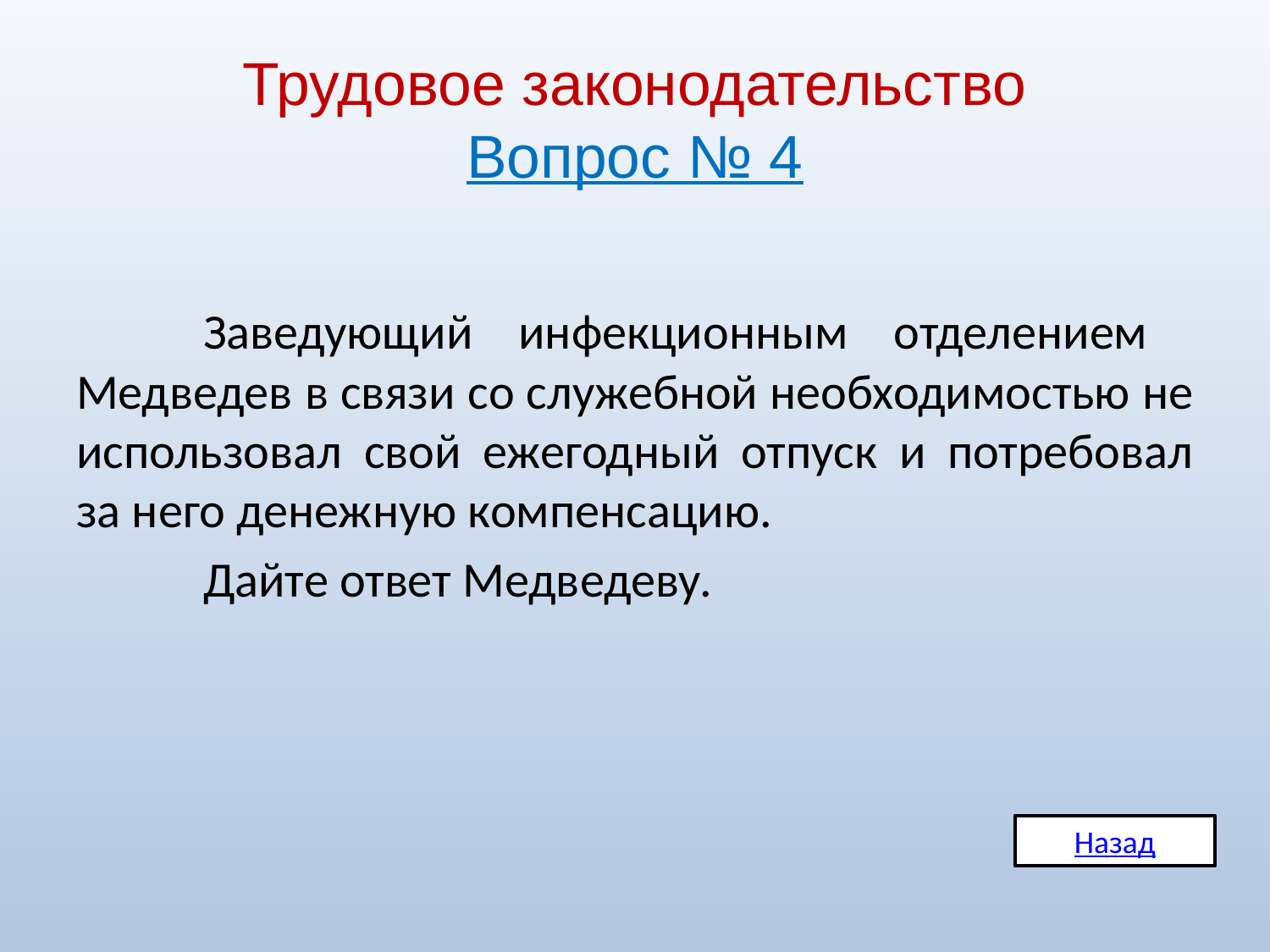

# Трудовое законодательство Вопрос № 4
	Заведующий инфекционным отделением  Медведев в связи со служебной необходимостью не использовал свой ежегодный отпуск и потребовал за него денежную компенсацию.
	Дайте ответ Медведеву.

Назад